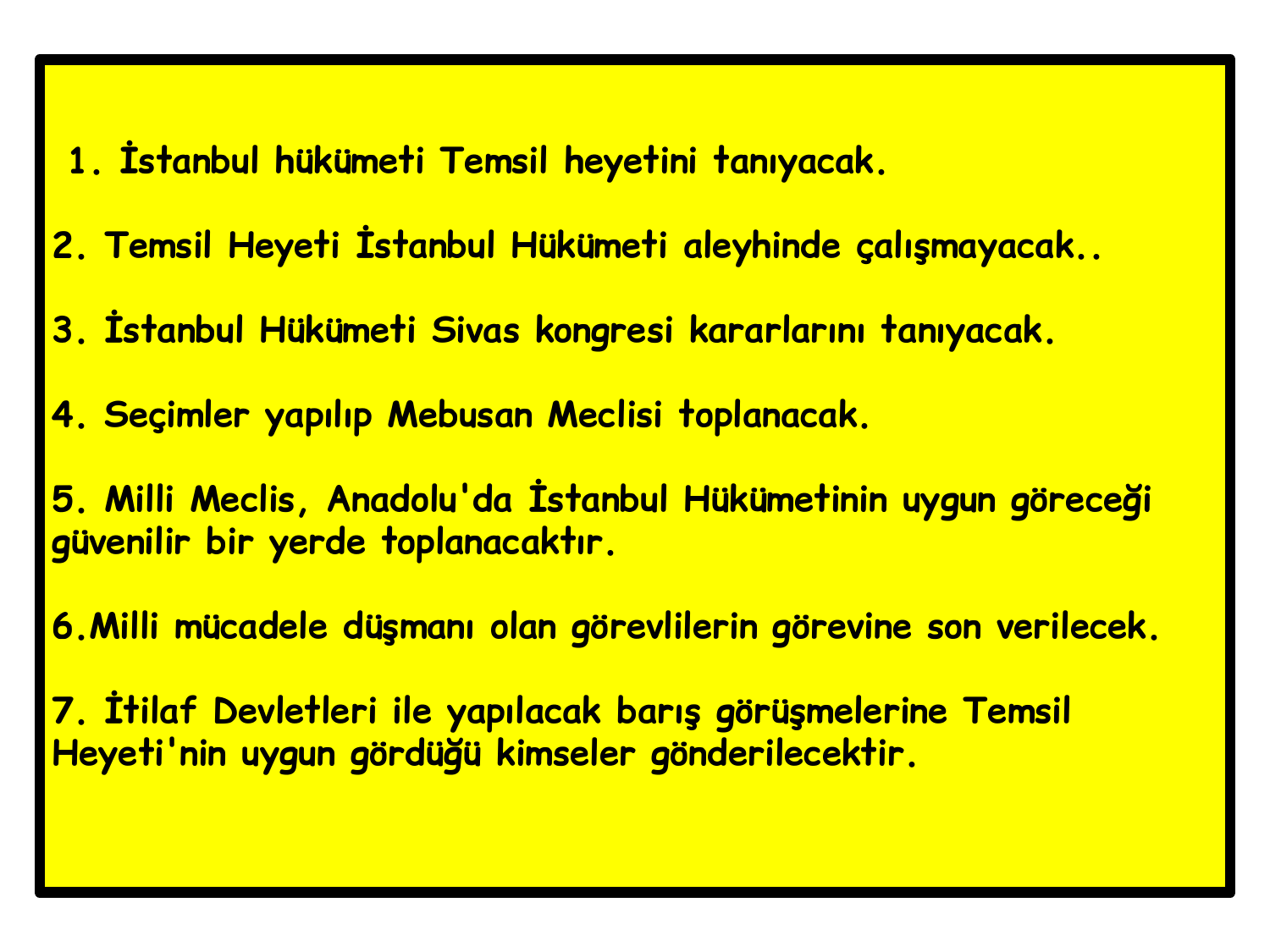

1. İstanbul hükümeti Temsil heyetini tanıyacak.

2. Temsil Heyeti İstanbul Hükümeti aleyhinde çalışmayacak..

3. İstanbul Hükümeti Sivas kongresi kararlarını tanıyacak.

4. Seçimler yapılıp Mebusan Meclisi toplanacak.

5. Milli Meclis, Anadolu'da İstanbul Hükümetinin uygun göreceği güvenilir bir yerde toplanacaktır.

6.Milli mücadele düşmanı olan görevlilerin görevine son verilecek.

7. İtilaf Devletleri ile yapılacak barış görüşmelerine Temsil Heyeti'nin uygun gördüğü kimseler gönderilecektir.